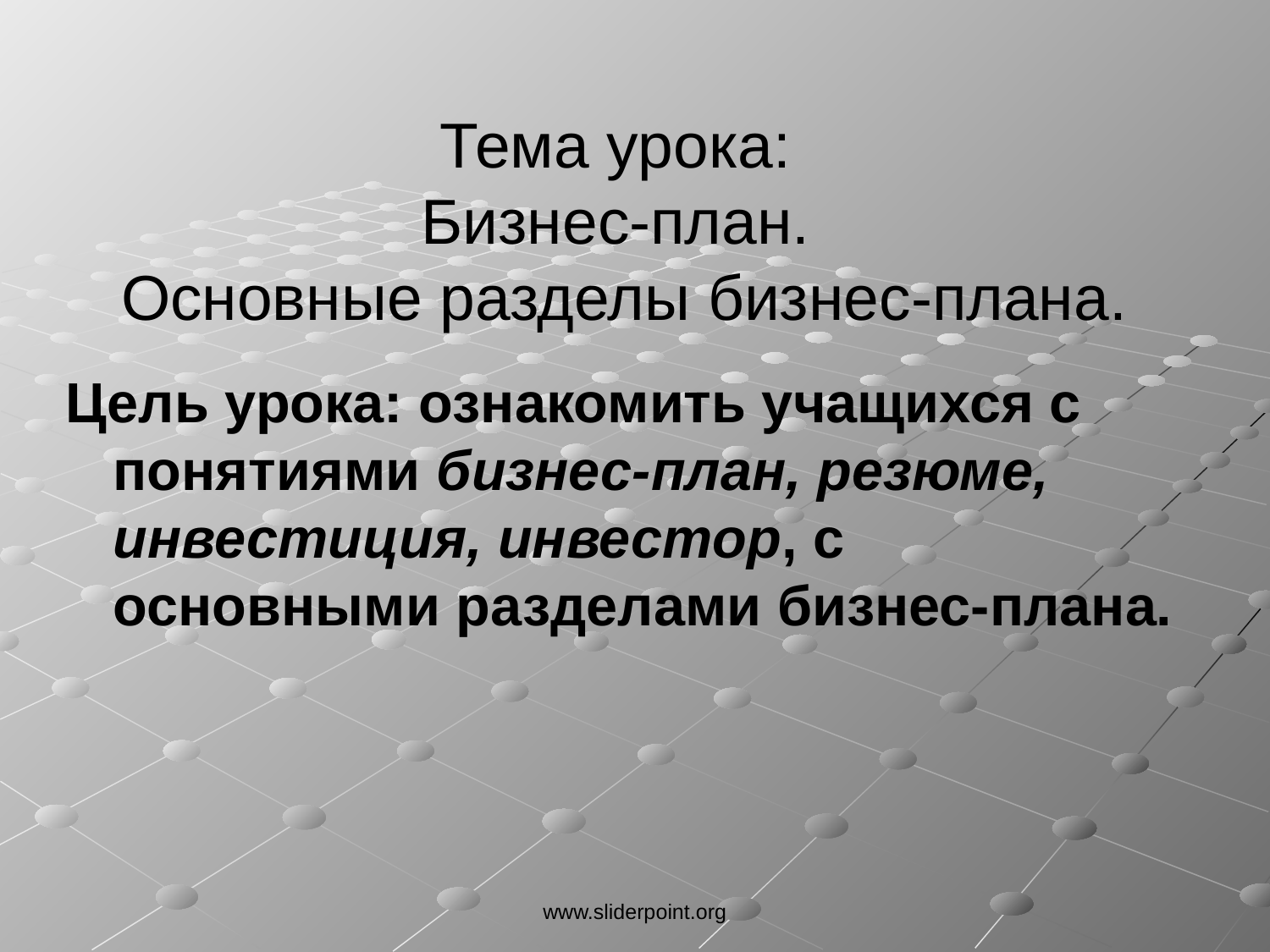

# Тема урока: Бизнес-план. Основные разделы бизнес-плана.
Цель урока: ознакомить учащихся с понятиями бизнес-план, резюме, инвестиция, инвестор, с основными разделами бизнес-плана.
www.sliderpoint.org